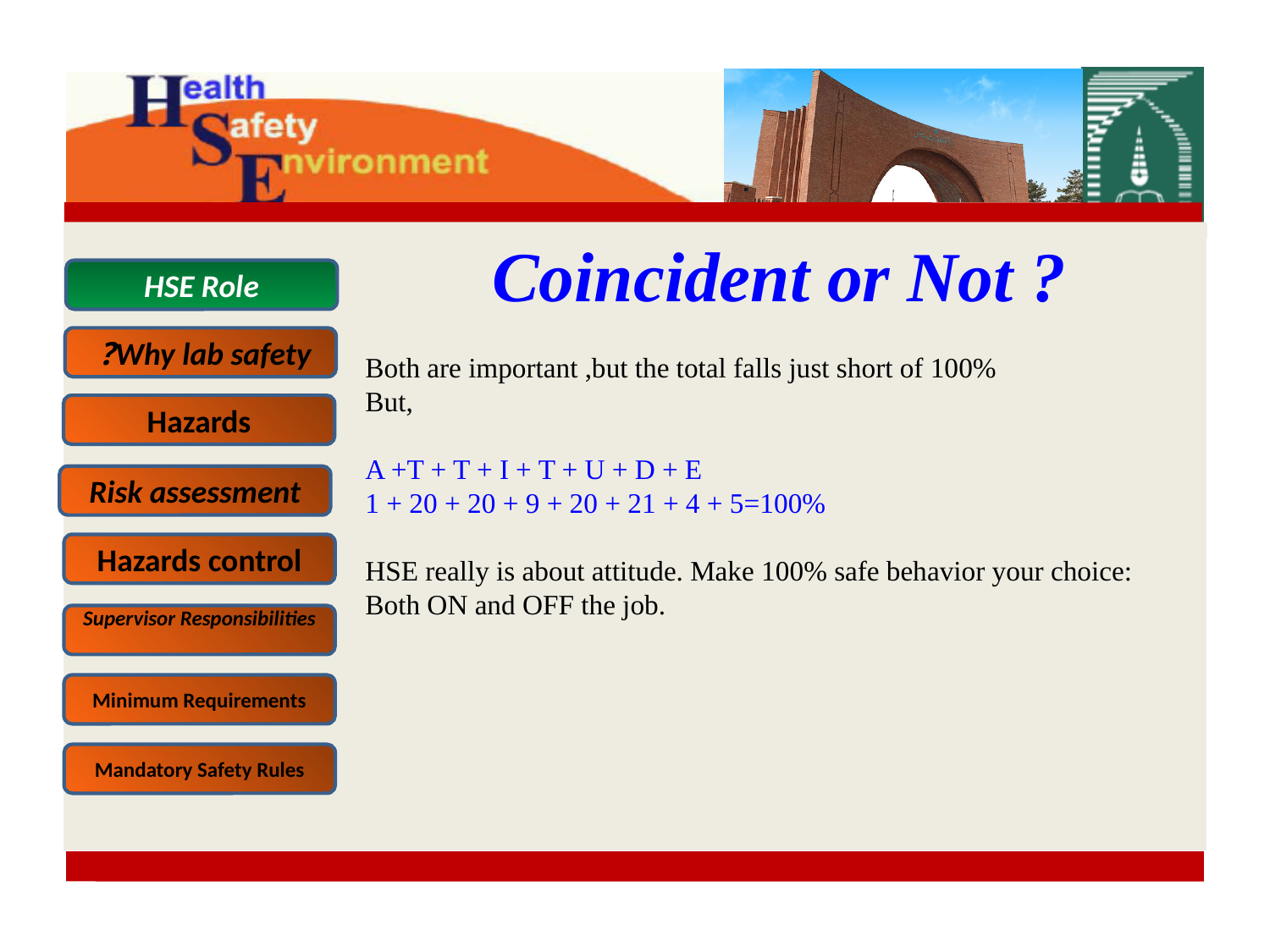

Coincident or Not ?

Both are important ,but the total falls just short of 100%
But,

A +T + T + I + T + U + D + E
1 + 20 + 20 + 9 + 20 + 21 + 4 + 5=100%

HSE really is about attitude. Make 100% safe behavior your choice:  Both ON and OFF the job.

HSE Role
Why lab safety?
Hazards
Risk assessment
Hazards control
Supervisor Responsibilities

Minimum Requirements
Mandatory Safety Rules